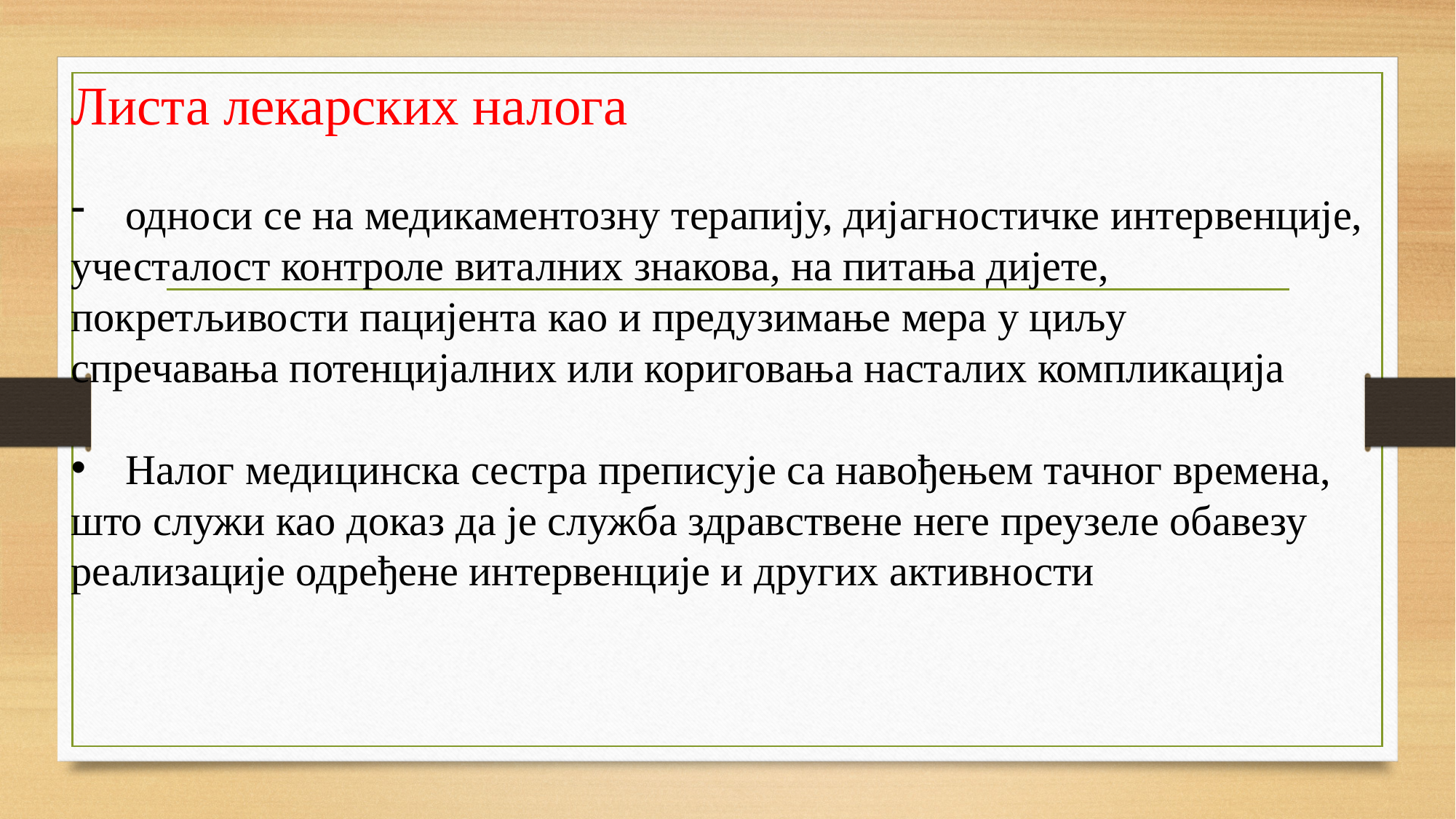

Листа лекарских налога

односи се на медикаментозну терапију, дијагностичке интервенције,
учесталост контроле виталних знакова, на питања дијете,
покретљивости пацијента као и предузимање мера у циљу
спречавања потенцијалних или кориговања насталих компликација

Налог медицинска сестра преписује са навођењем тачног времена,
што служи као доказ да је служба здравствене неге преузеле обавезу
реализације одређене интервенције и других активности